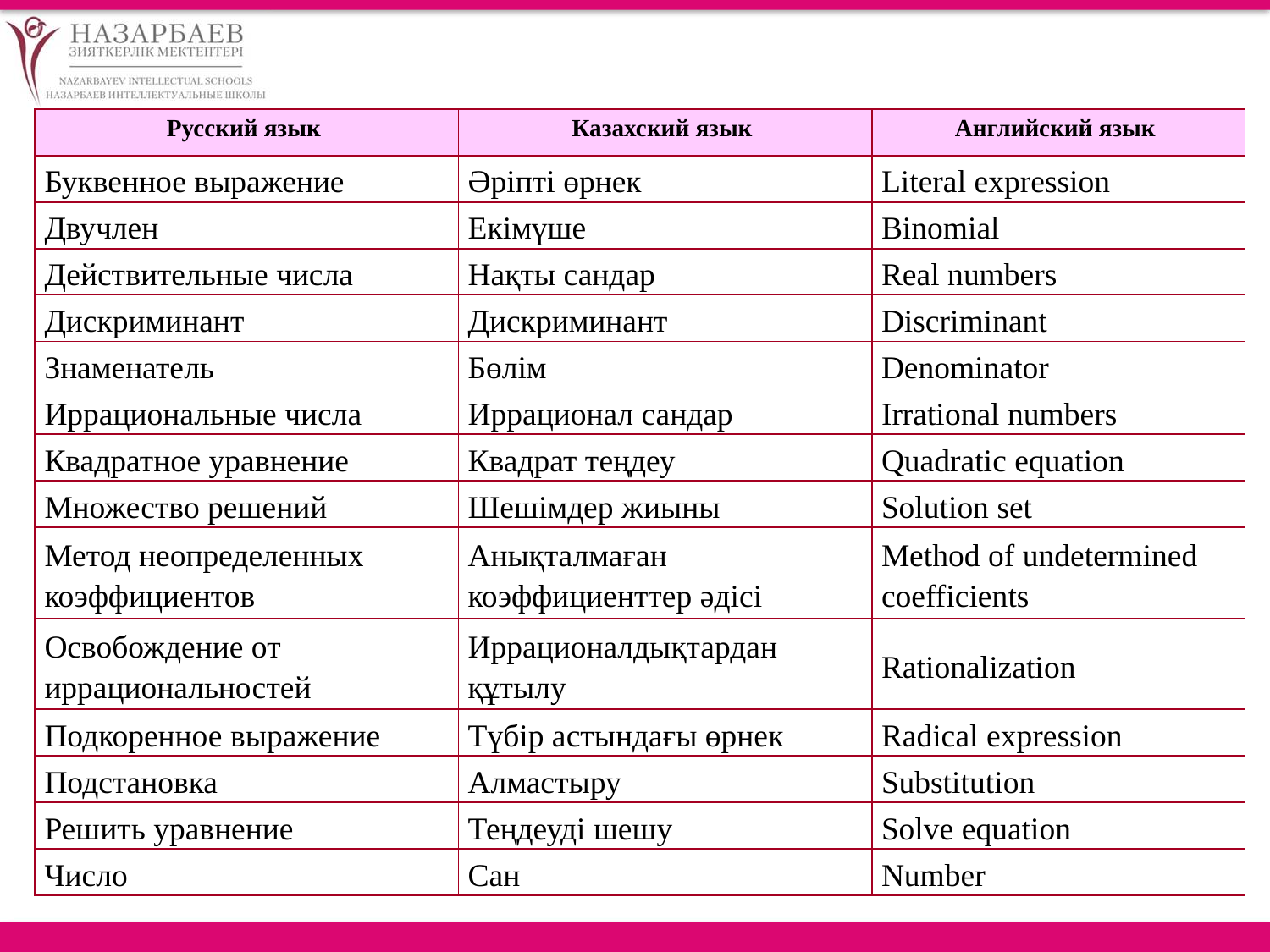

| Русский язык | Казахский язык | Английский язык |
| --- | --- | --- |
| Буквенное выражение | Әріпті өрнек | Literal expression |
| Двучлен | Екімүше | Binomial |
| Действительные числа | Нақты сандар | Real numbers |
| Дискриминант | Дискриминант | Discriminant |
| Знаменатель | Бөлім | Denominator |
| Иррациональные числа | Иррационал сандар | Irrational numbers |
| Квадратное уравнение | Квадрат теңдеу | Quadratic equation |
| Множество решений | Шешімдер жиыны | Solution set |
| Метод неопределенных коэффициентов | Анықталмаған коэффициенттер әдісі | Method of undetermined coefficients |
| Освобождение от иррациональностей | Иррационалдықтардан құтылу | Rationalization |
| Подкоренное выражение | Түбір астындағы өрнек | Radical expression |
| Подстановка | Алмастыру | Substitution |
| Решить уравнение | Теңдеуді шешу | Solve equation |
| Число | Сан | Number |